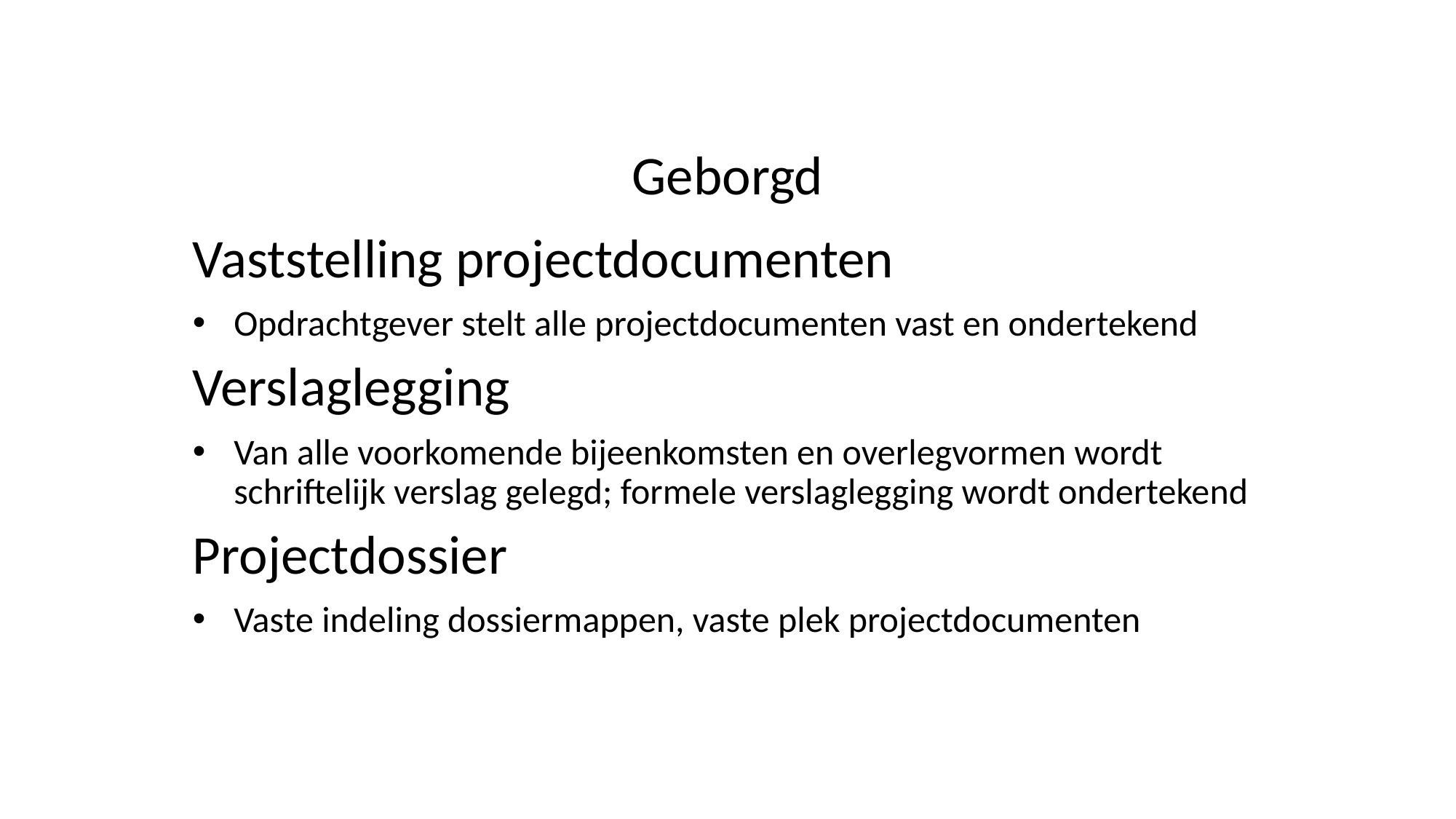

# Geborgd
Vaststelling projectdocumenten
Opdrachtgever stelt alle projectdocumenten vast en ondertekend
Verslaglegging
Van alle voorkomende bijeenkomsten en overlegvormen wordt schriftelijk verslag gelegd; formele verslaglegging wordt ondertekend
Projectdossier
Vaste indeling dossiermappen, vaste plek projectdocumenten